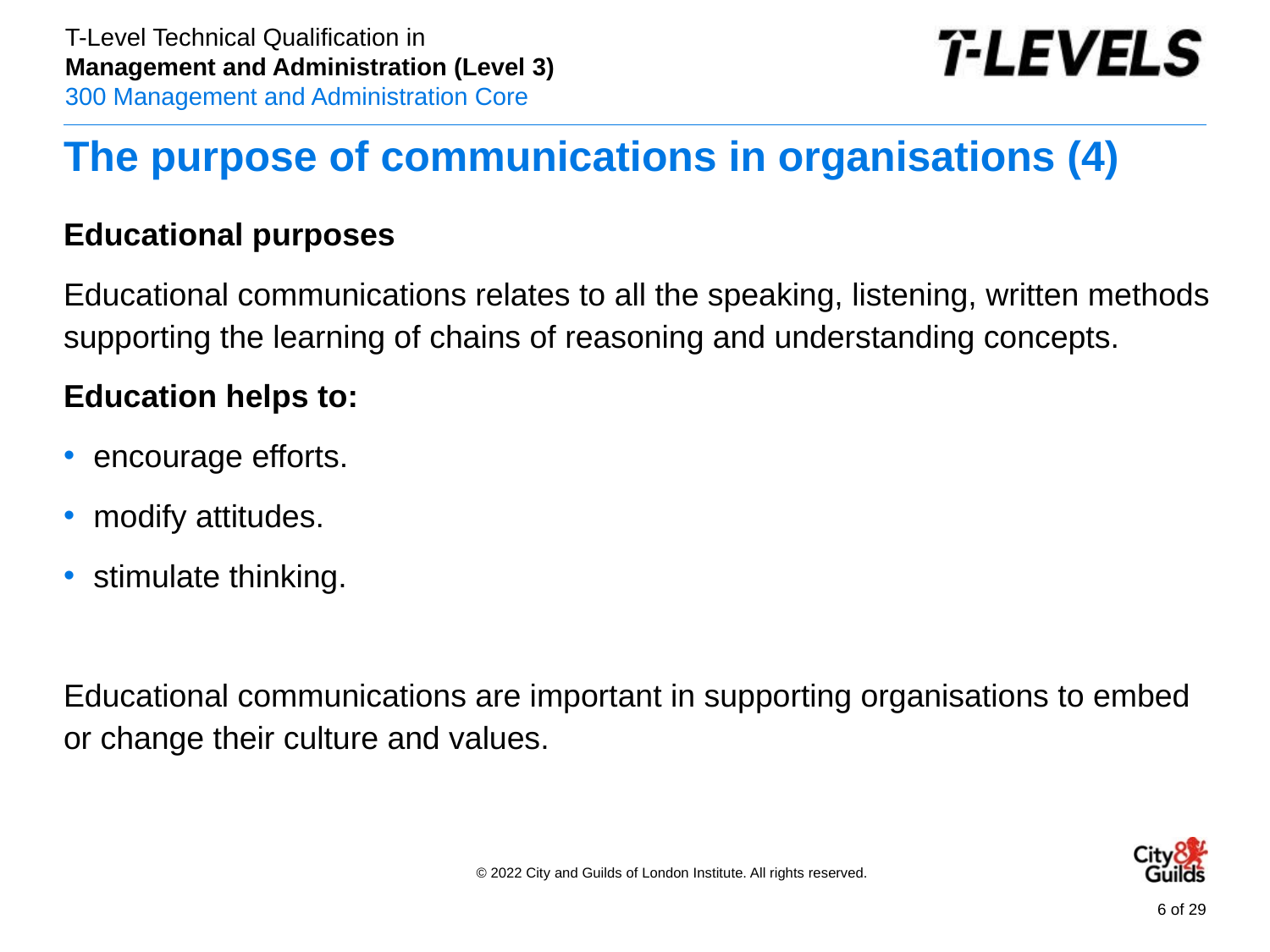

# The purpose of communications in organisations (4)
Educational purposes
Educational communications relates to all the speaking, listening, written methods supporting the learning of chains of reasoning and understanding concepts.
Education helps to:
encourage efforts.
modify attitudes.
stimulate thinking.

Educational communications are important in supporting organisations to embed or change their culture and values.